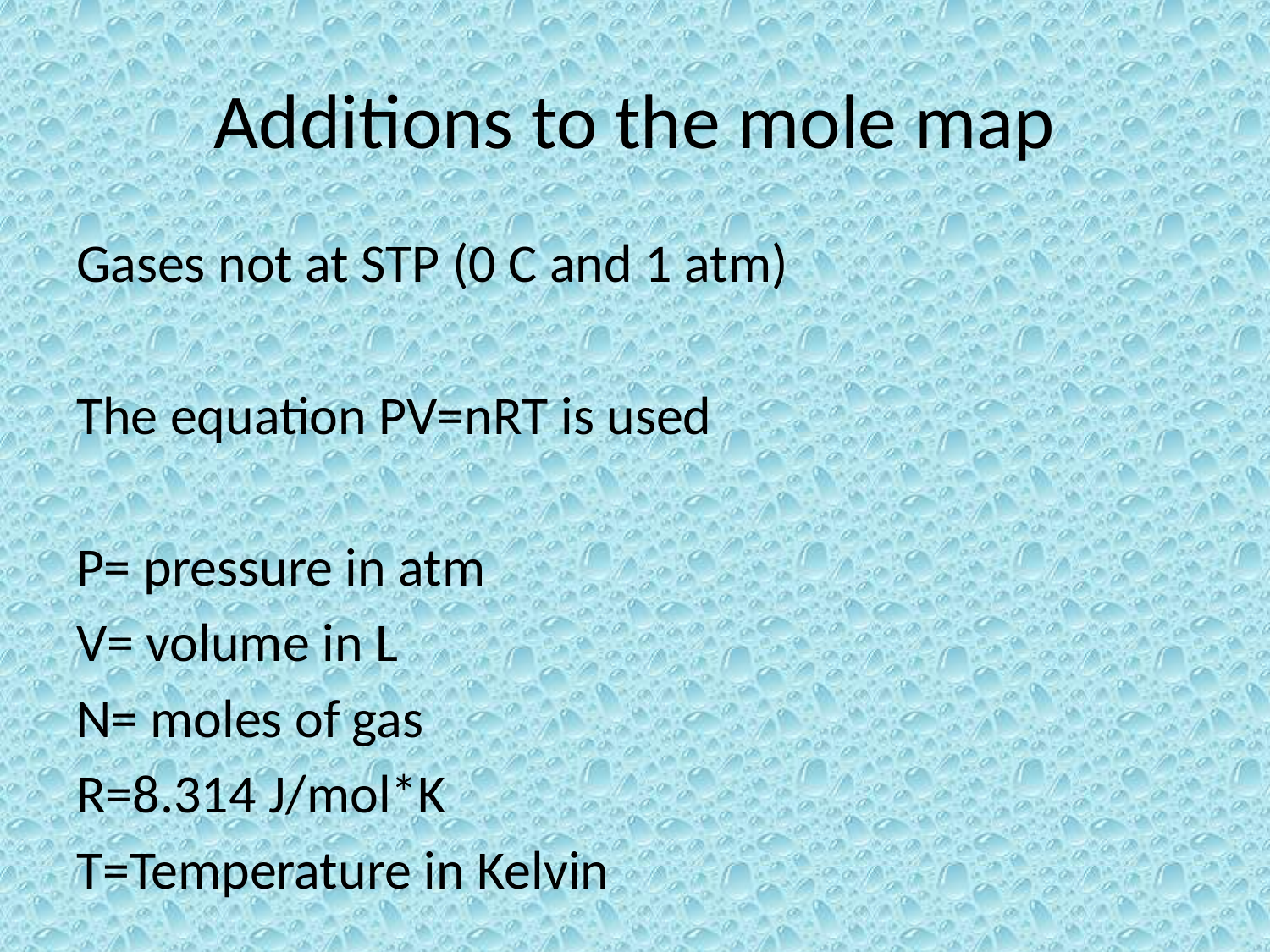

# Additions to the mole map
Gases not at STP (0 C and 1 atm)

The equation PV=nRT is used

P= pressure in atm
V= volume in L
N= moles of gas
R=8.314 J/mol*K
T=Temperature in Kelvin